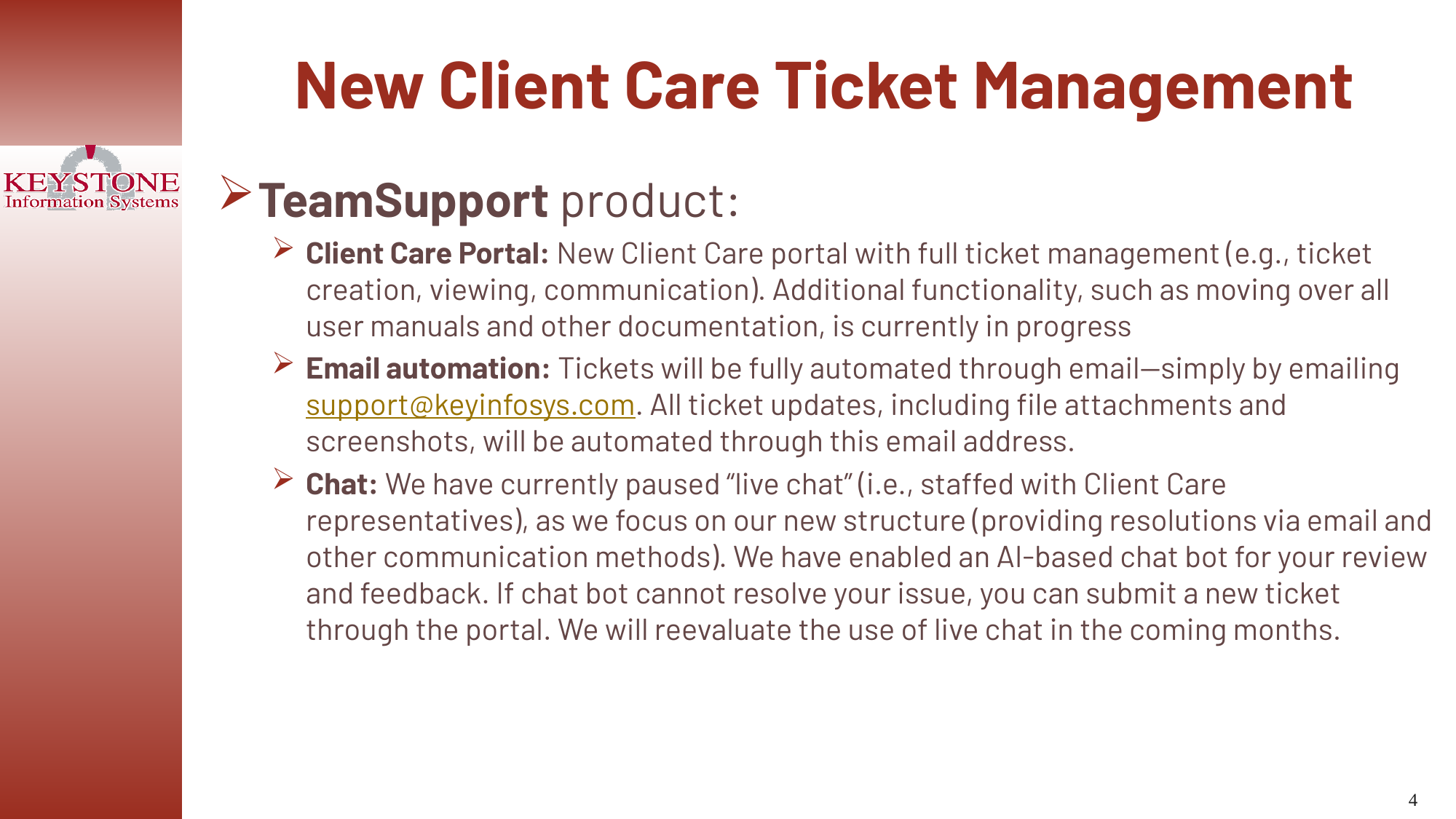

New Client Care Ticket Management
TeamSupport product:
Client Care Portal: New Client Care portal with full ticket management (e.g., ticket creation, viewing, communication). Additional functionality, such as moving over all user manuals and other documentation, is currently in progress
Email automation: Tickets will be fully automated through email—simply by emailing support@keyinfosys.com. All ticket updates, including file attachments and screenshots, will be automated through this email address.
Chat: We have currently paused “live chat” (i.e., staffed with Client Care representatives), as we focus on our new structure (providing resolutions via email and other communication methods). We have enabled an AI-based chat bot for your review and feedback. If chat bot cannot resolve your issue, you can submit a new ticket through the portal. We will reevaluate the use of live chat in the coming months.
4